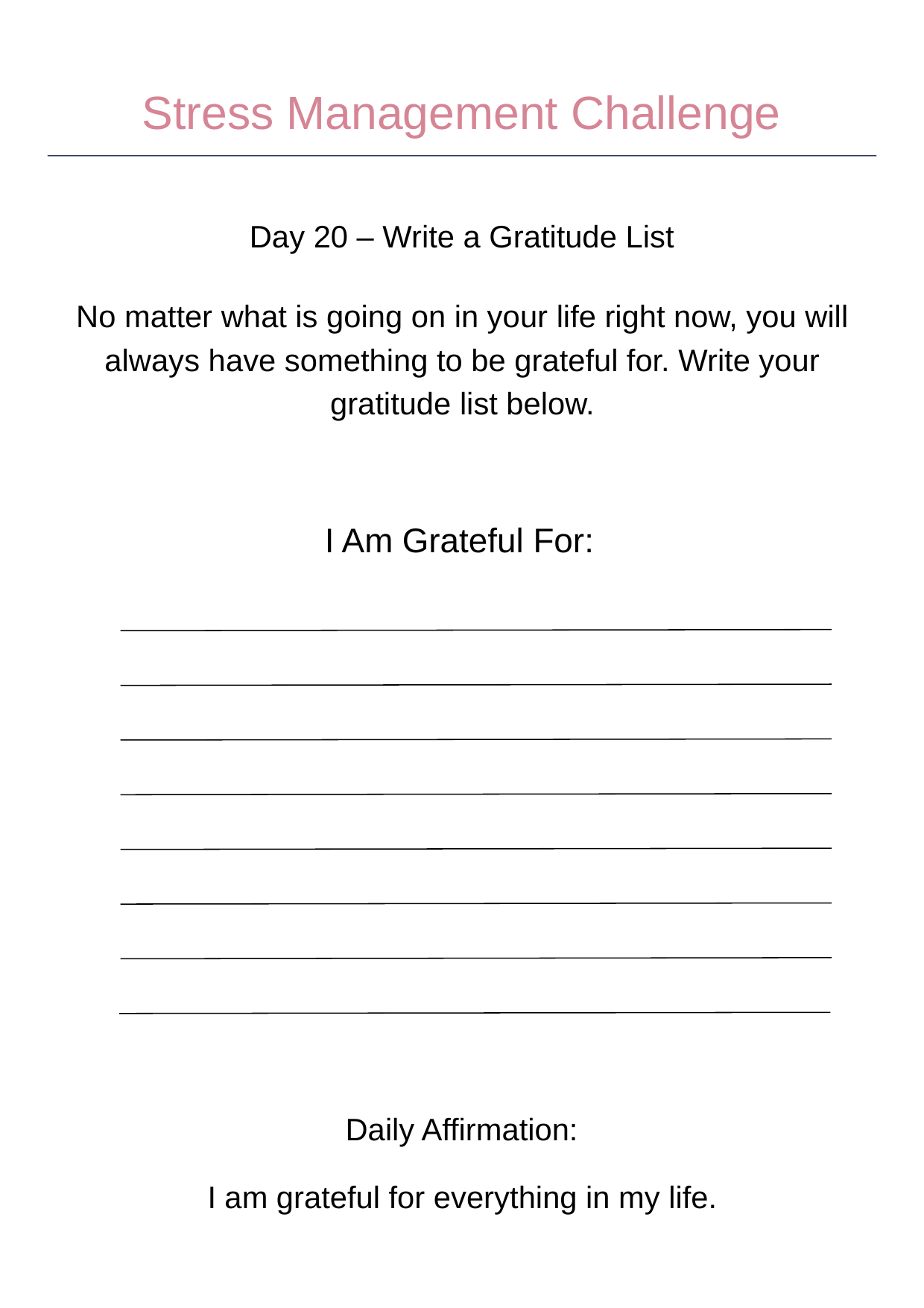

Stress Management Challenge

Day 20 – Write a Gratitude List
No matter what is going on in your life right now, you will always have something to be grateful for. Write your gratitude list below.
I Am Grateful For:

Daily Affirmation:
I am grateful for everything in my life.